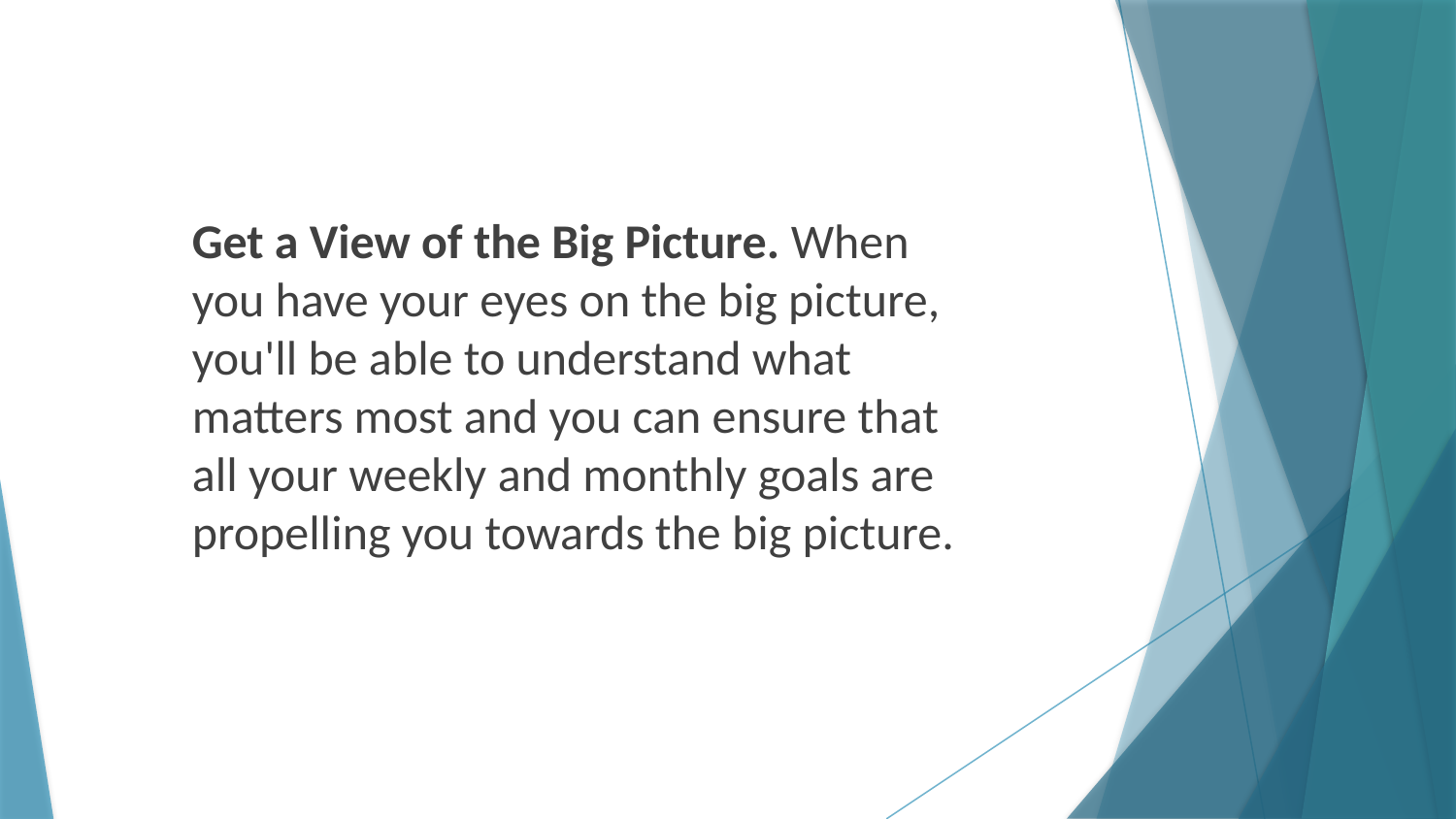

Get a View of the Big Picture. When you have your eyes on the big picture, you'll be able to understand what matters most and you can ensure that all your weekly and monthly goals are propelling you towards the big picture.